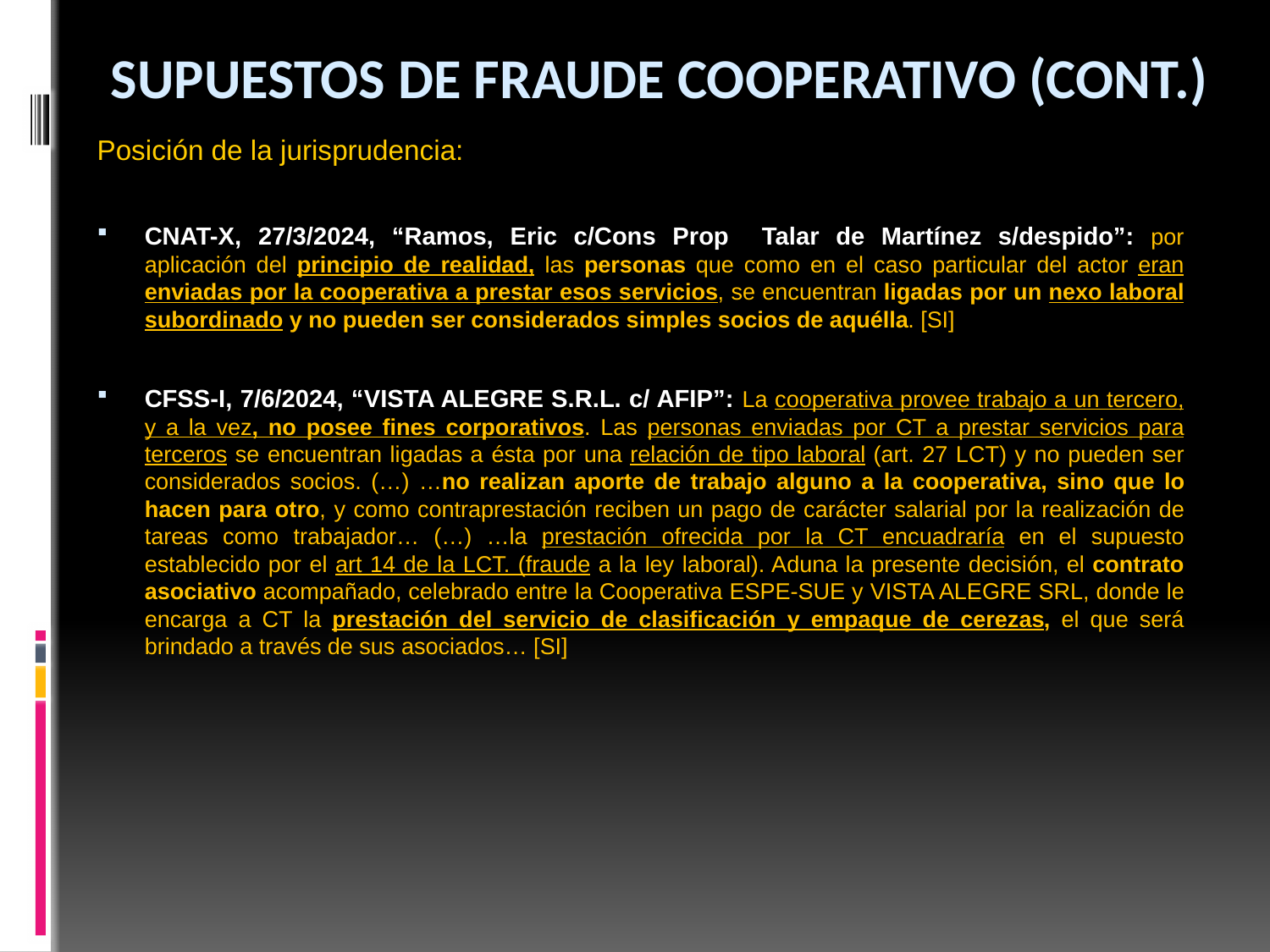

# Supuestos de fraude cooperativo (CONT.)
Posición de la jurisprudencia:

CNAT-X, 27/3/2024, “Ramos, Eric c/Cons Prop  Talar de Martínez s/despido”: por aplicación del principio de realidad, las personas que como en el caso particular del actor eran enviadas por la cooperativa a prestar esos servicios, se encuentran ligadas por un nexo laboral subordinado y no pueden ser considerados simples socios de aquélla. [SI]

CFSS-I, 7/6/2024, “VISTA ALEGRE S.R.L. c/ AFIP”: La cooperativa provee trabajo a un tercero, y a la vez, no posee fines corporativos. Las personas enviadas por CT a prestar servicios para terceros se encuentran ligadas a ésta por una relación de tipo laboral (art. 27 LCT) y no pueden ser considerados socios. (…) …no realizan aporte de trabajo alguno a la cooperativa, sino que lo hacen para otro, y como contraprestación reciben un pago de carácter salarial por la realización de tareas como trabajador… (…) …la prestación ofrecida por la CT encuadraría en el supuesto establecido por el art 14 de la LCT. (fraude a la ley laboral). Aduna la presente decisión, el contrato asociativo acompañado, celebrado entre la Cooperativa ESPE-SUE y VISTA ALEGRE SRL, donde le encarga a CT la prestación del servicio de clasificación y empaque de cerezas, el que será brindado a través de sus asociados… [SI]